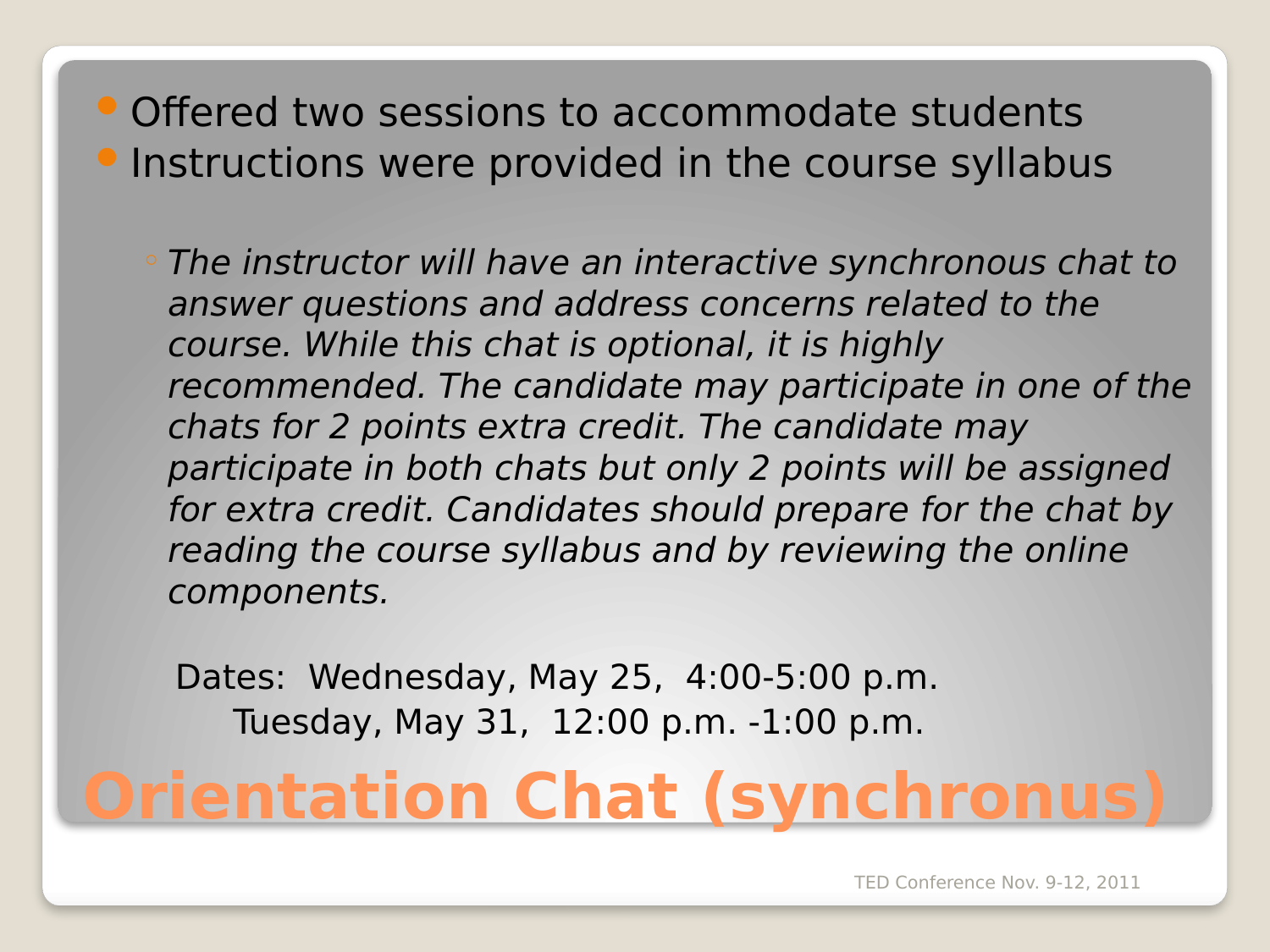

Offered two sessions to accommodate students
Instructions were provided in the course syllabus

The instructor will have an interactive synchronous chat to answer questions and address concerns related to the course. While this chat is optional, it is highly recommended. The candidate may participate in one of the chats for 2 points extra credit. The candidate may participate in both chats but only 2 points will be assigned for extra credit. Candidates should prepare for the chat by reading the course syllabus and by reviewing the online components.

Dates:  Wednesday, May 25,  4:00-5:00 p.m.
	         	Tuesday, May 31,  12:00 p.m. -1:00 p.m.

# Orientation Chat (synchronus)
TED Conference Nov. 9-12, 2011